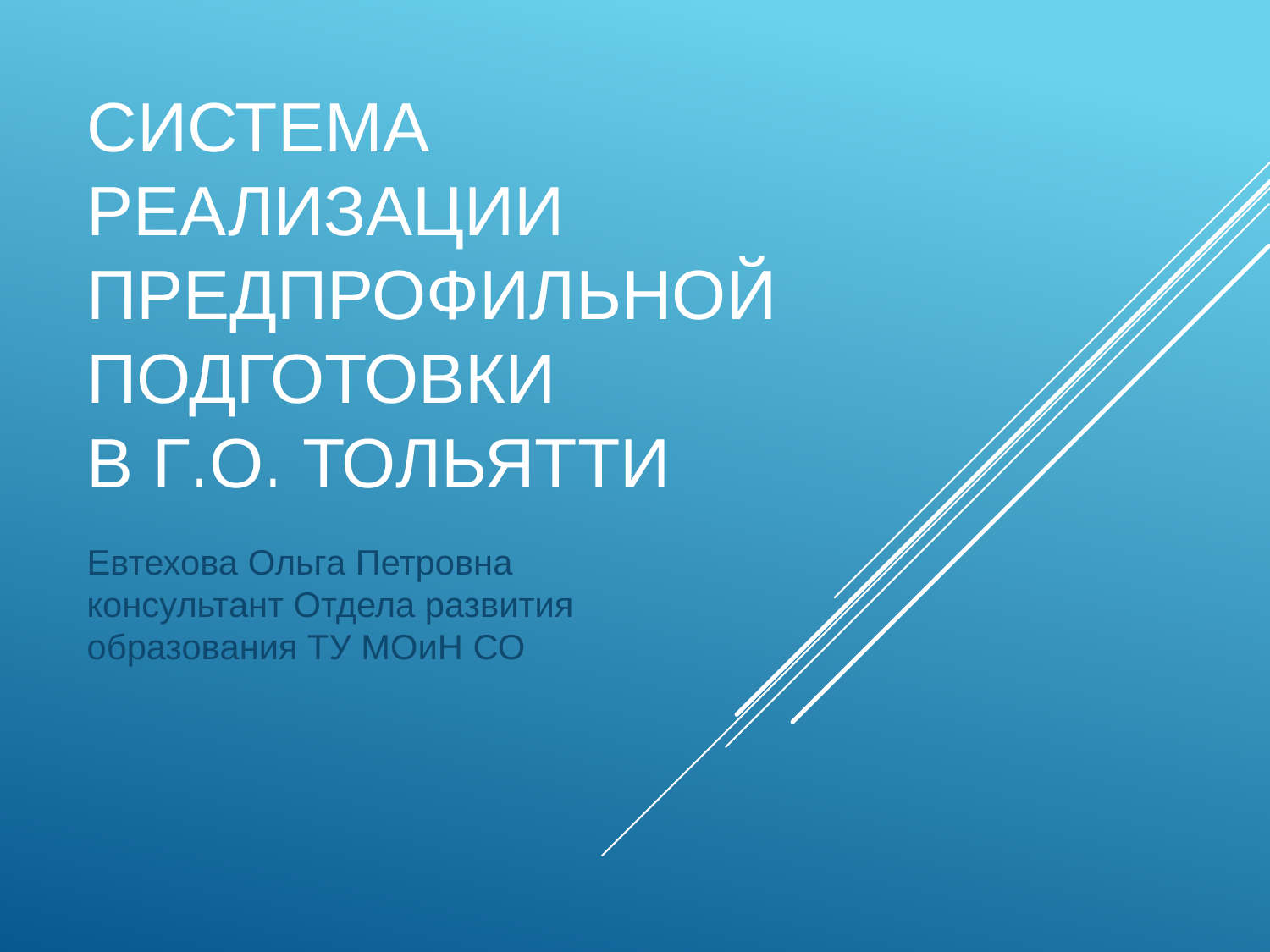

# Система реализации предпрофильной подготовки в г.о. Тольятти
Евтехова Ольга Петровна
консультант Отдела развития образования ТУ МОиН СО